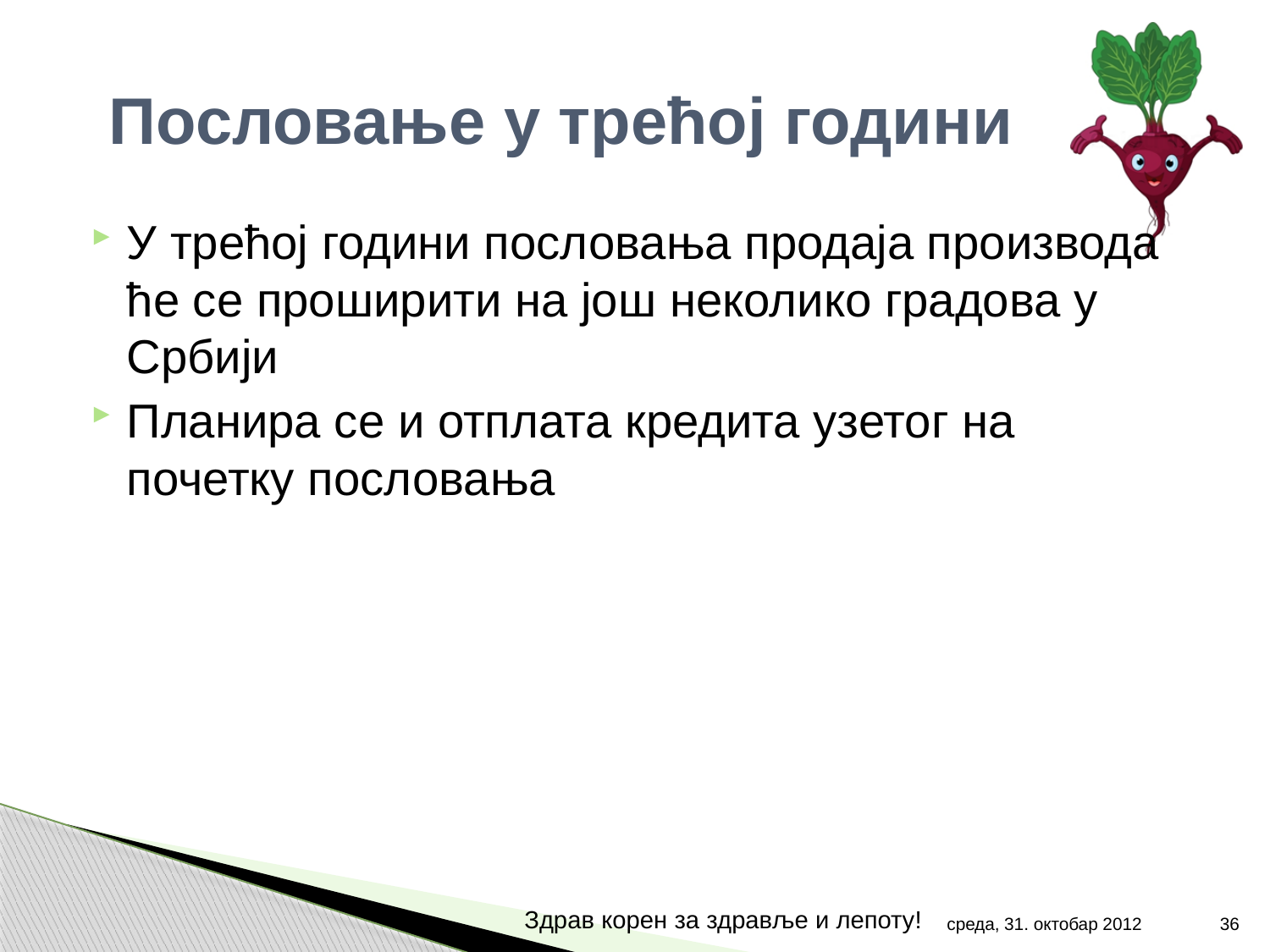

# Пословање у трећој години
У трећој години пословања продаја производа ће се проширити на још неколико градова у Србији
Планира се и отплата кредита узетог на почетку пословања
Здрав корен за здравље и лепоту!
среда, 31. октобар 2012
36